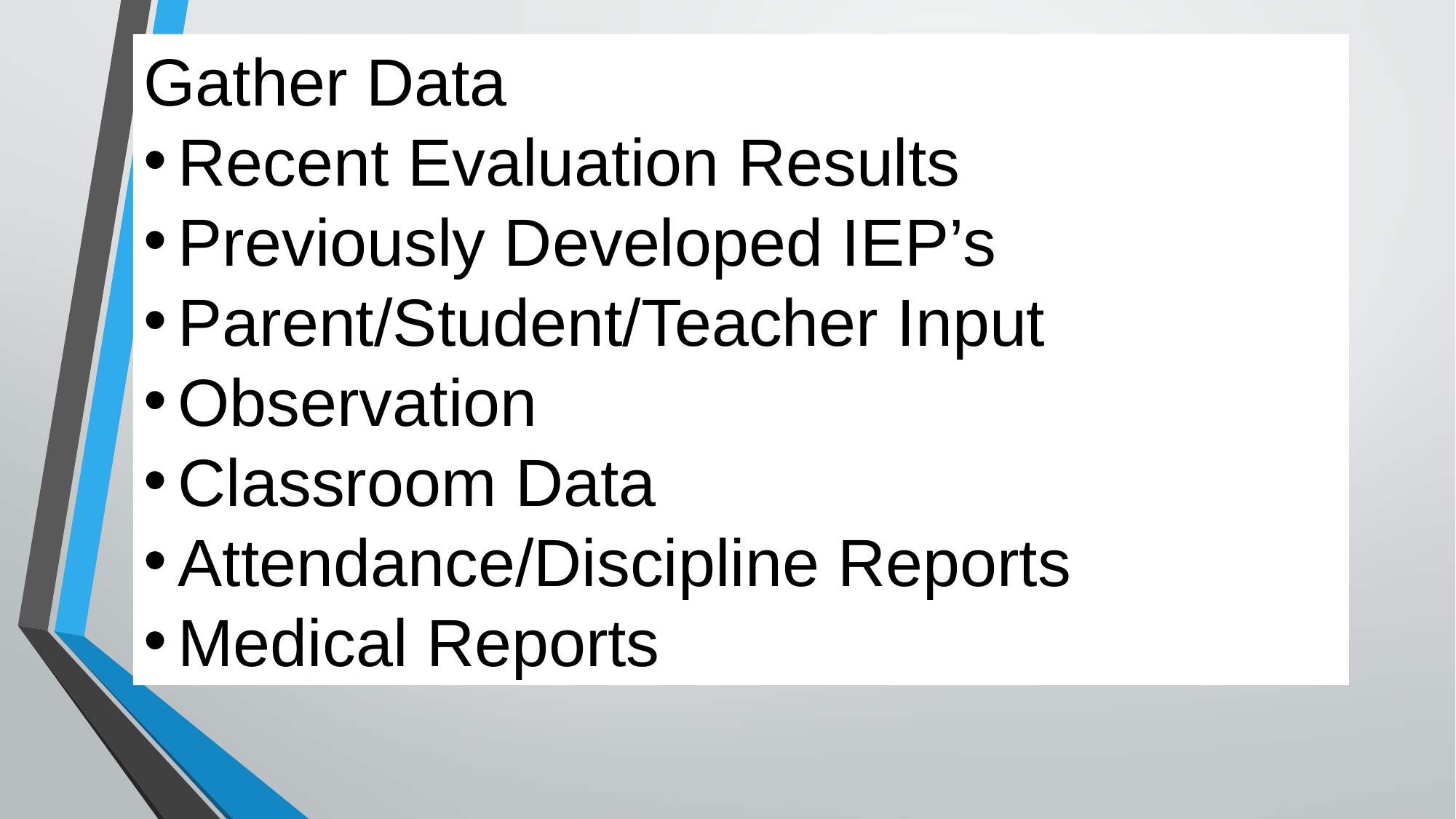

Steps to IEP Development
Gather Data
Recent Evaluation Results
Previously Developed IEP’s
Parent/Student/Teacher Input
Observation
Classroom Data
Attendance/Discipline Reports
Medical Reports